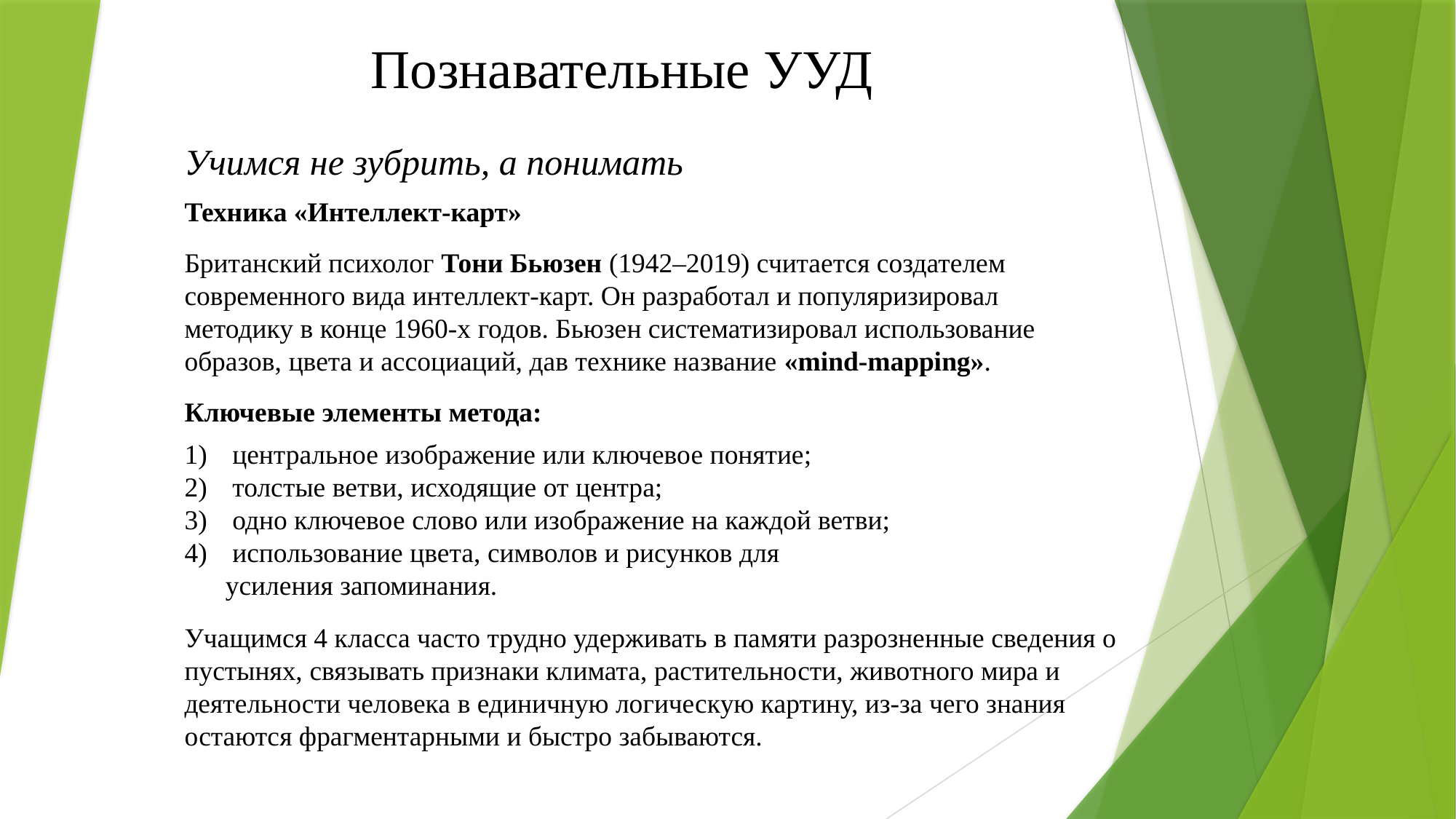

# Познавательные УУД
Учимся не зубрить, а понимать
Техника «Интеллект-карт»
Британский психолог Тони Бьюзен (1942–2019) считается создателем современного вида интеллект-карт. Он разработал и популяризировал методику в конце 1960-х годов. Бьюзен систематизировал использование образов, цвета и ассоциаций, дав технике название «mind-mapping».
Ключевые элементы метода:
 центральное изображение или ключевое понятие;
 толстые ветви, исходящие от центра;
 одно ключевое слово или изображение на каждой ветви;
 использование цвета, символов и рисунков для усиления запоминания.
Учащимся 4 класса часто трудно удерживать в памяти разрозненные сведения о пустынях, связывать признаки климата, растительности, животного мира и деятельности человека в единичную логическую картину, из-за чего знания остаются фрагментарными и быстро забываются.